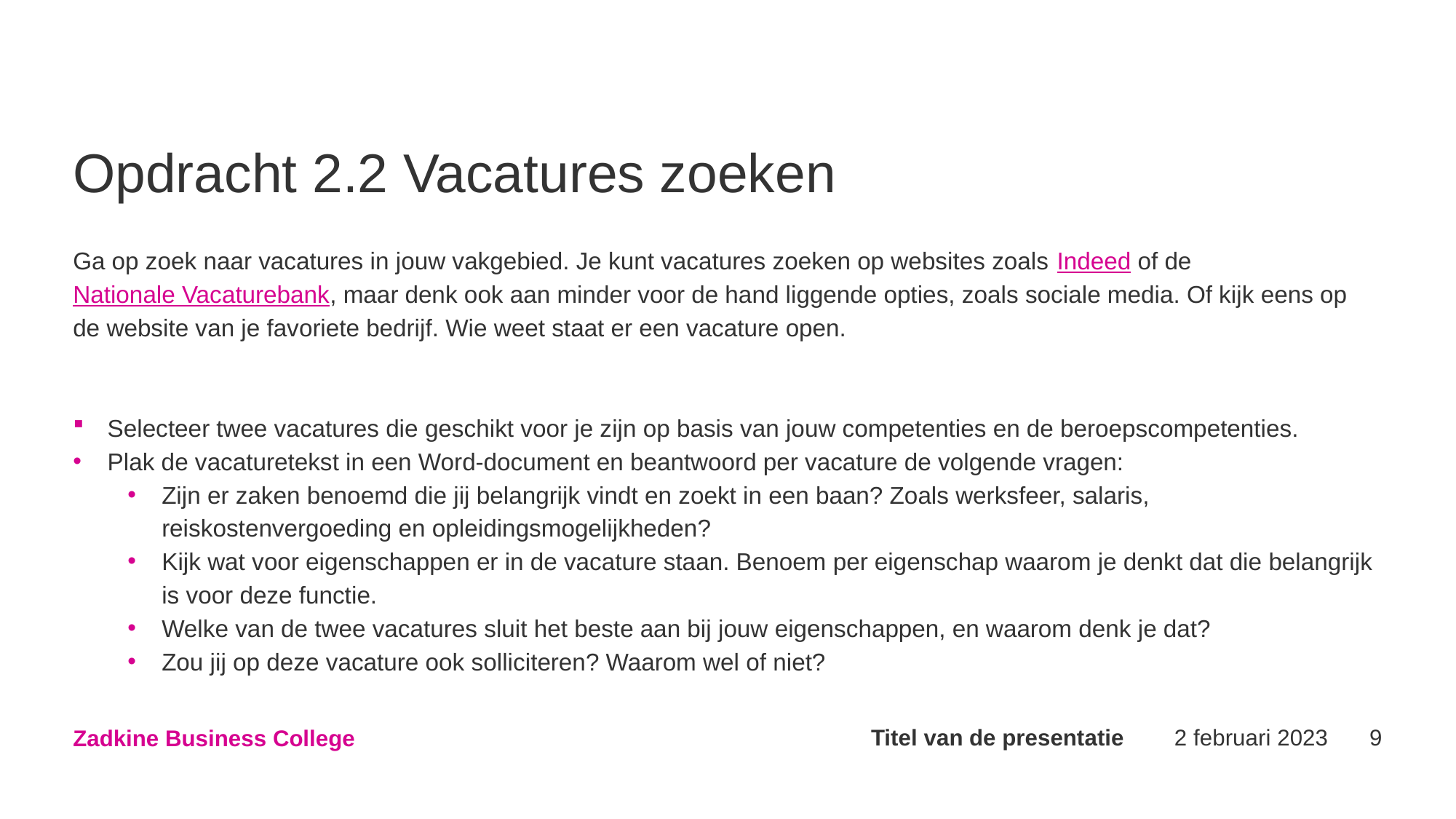

#
Opdracht 2.2 Vacatures zoeken
Ga op zoek naar vacatures in jouw vakgebied. Je kunt vacatures zoeken op websites zoals Indeed of de Nationale Vacaturebank, maar denk ook aan minder voor de hand liggende opties, zoals sociale media. Of kijk eens op de website van je favoriete bedrijf. Wie weet staat er een vacature open.

Selecteer twee vacatures die geschikt voor je zijn op basis van jouw competenties en de beroepscompetenties.
Plak de vacaturetekst in een Word-document en beantwoord per vacature de volgende vragen:
Zijn er zaken benoemd die jij belangrijk vindt en zoekt in een baan? Zoals werksfeer, salaris, reiskostenvergoeding en opleidingsmogelijkheden?
Kijk wat voor eigenschappen er in de vacature staan. Benoem per eigenschap waarom je denkt dat die belangrijk is voor deze functie.
Welke van de twee vacatures sluit het beste aan bij jouw eigenschappen, en waarom denk je dat?
Zou jij op deze vacature ook solliciteren? Waarom wel of niet?
Titel van de presentatie
2 februari 2023
9